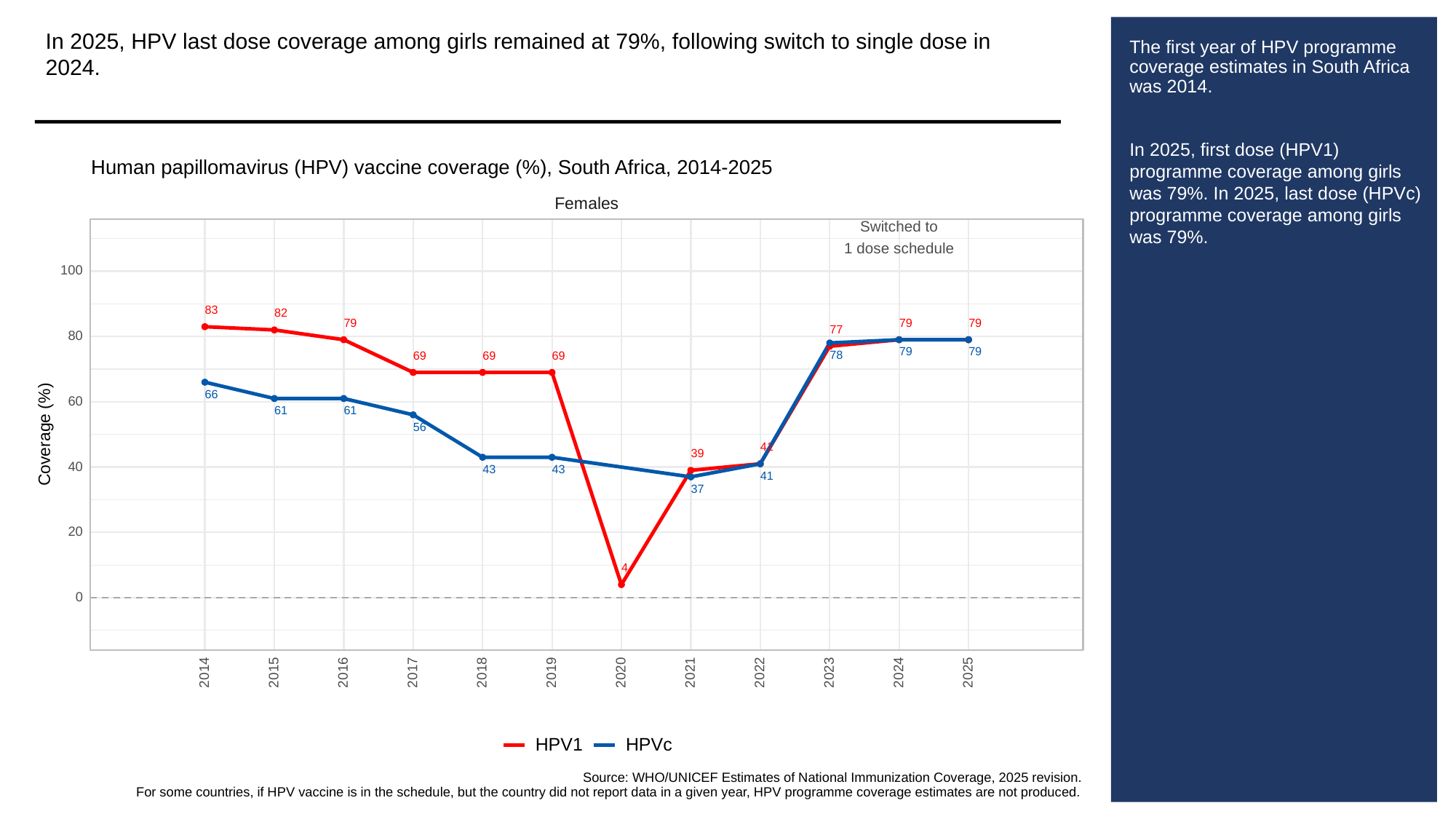

In 2025, HPV last dose coverage among girls remained at 79%, following switch to single dose in 2024.
# The first year of HPV programme coverage estimates in South Africa was 2014.

In 2025, first dose (HPV1) programme coverage among girls was 79%. In 2025, last dose (HPVc) programme coverage among girls was 79%.

Human papillomavirus (HPV) vaccine coverage (%), South Africa, 2014-2025
Females

Switched to

1 dose schedule
100

83
82
79
79
79

77

80

79
79
78
69
69
69

66

60

61
61

56
Coverage (%)

41
39

40
43
43

41

37

20

4

0

2023
2014
2015
2016
2017
2018
2019
2020
2021
2022
2024
2025
HPVc
HPV1

Source: WHO/UNICEF Estimates of National Immunization Coverage, 2025 revision.
For some countries, if HPV vaccine is in the schedule, but the country did not report data in a given year, HPV programme coverage estimates are not produced.